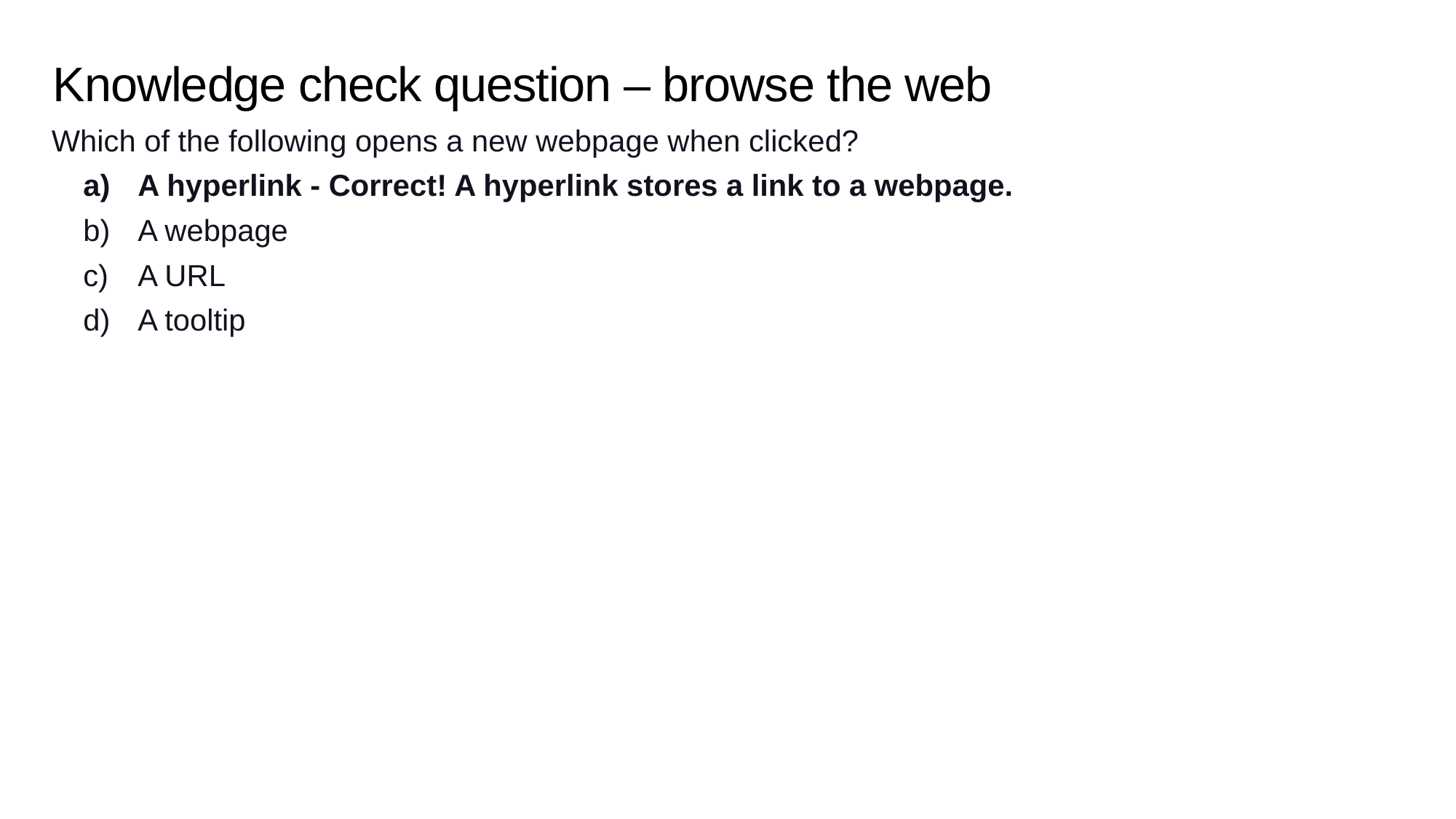

# Knowledge check question – browse the web
Which of the following opens a new webpage when clicked?
A hyperlink - Correct! A hyperlink stores a link to a webpage.
A webpage
A URL
A tooltip